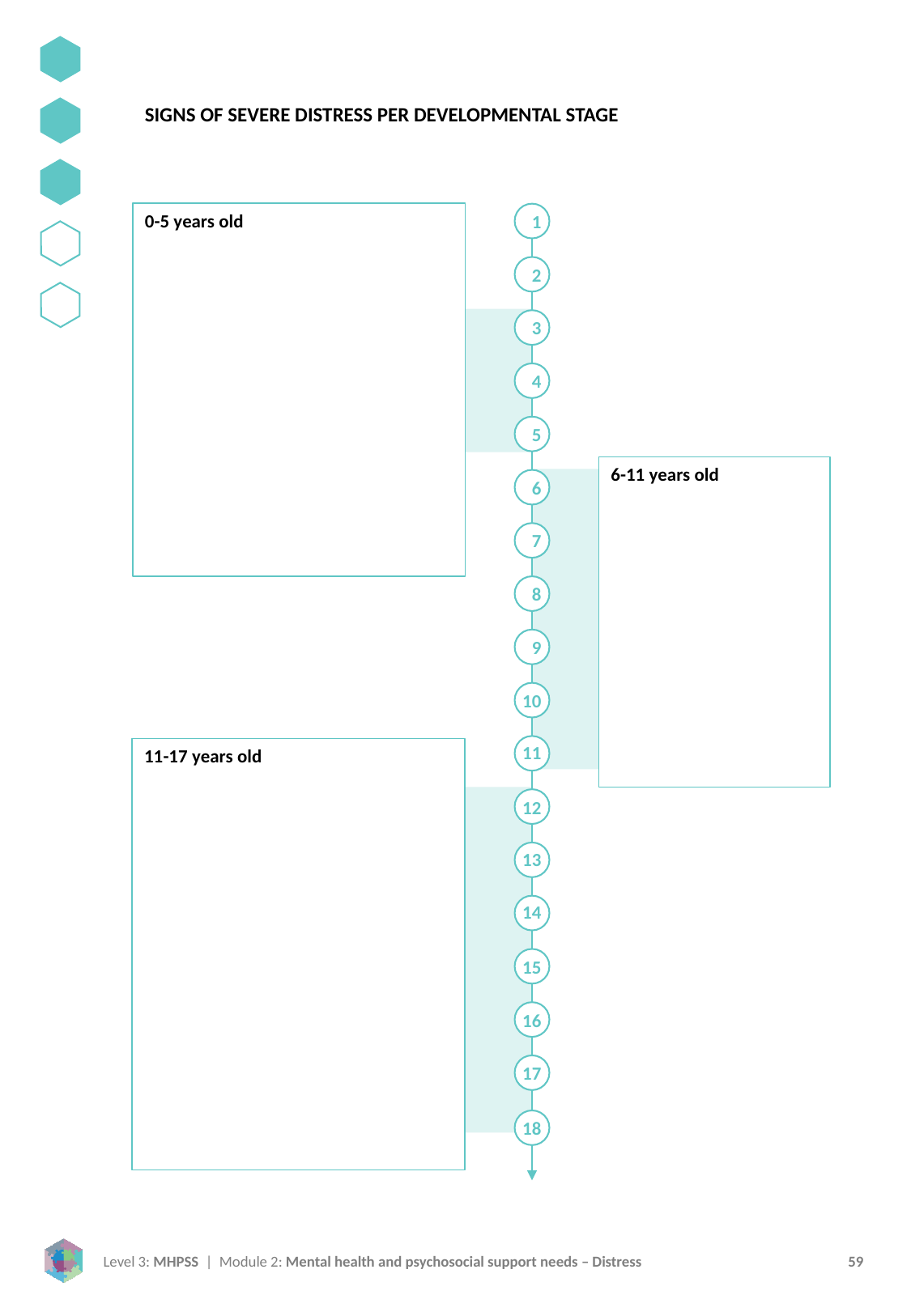

SIGNS OF SEVERE DISTRESS PER DEVELOPMENTAL STAGE

0-5 years old

1

2

3
4
5
6-11 years old

6
7
8
9

10
11

11-17 years old

12
13

14

15

16

17

18